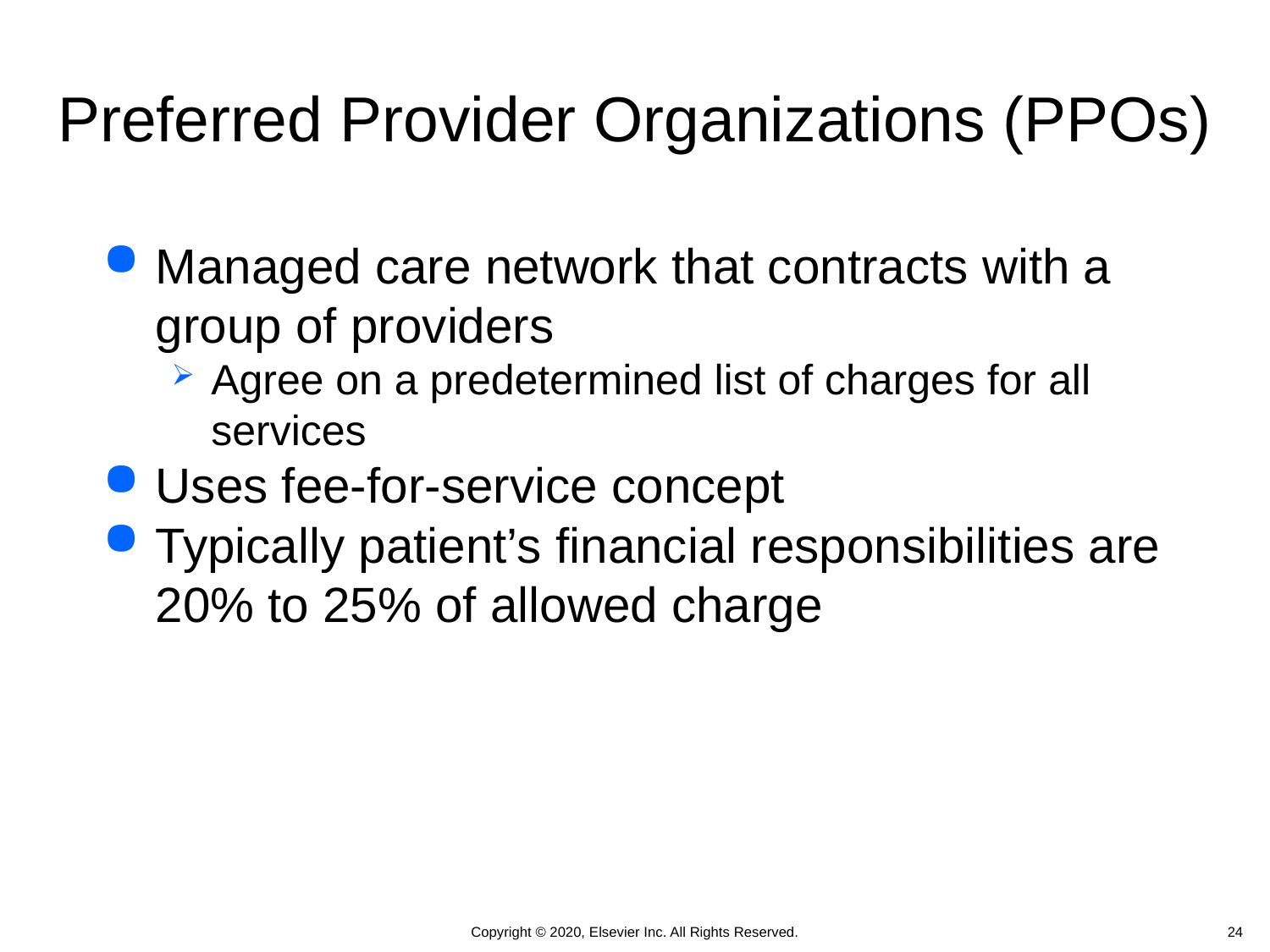

# Preferred Provider Organizations (PPOs)
Managed care network that contracts with a group of providers
Agree on a predetermined list of charges for all services
Uses fee-for-service concept
Typically patient’s financial responsibilities are 20% to 25% of allowed charge
 24